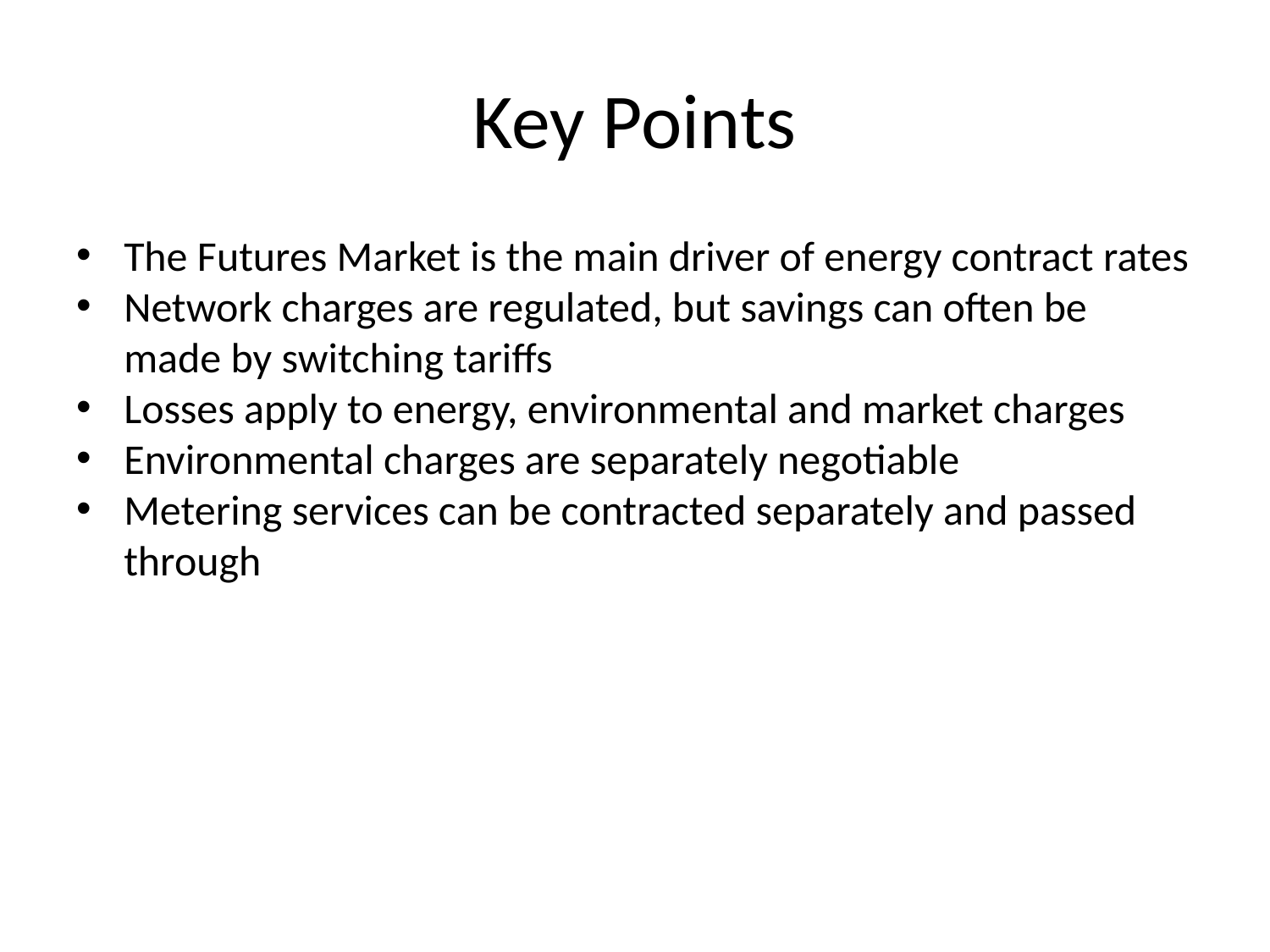

# Key Points
The Futures Market is the main driver of energy contract rates
Network charges are regulated, but savings can often be made by switching tariffs
Losses apply to energy, environmental and market charges
Environmental charges are separately negotiable
Metering services can be contracted separately and passed through